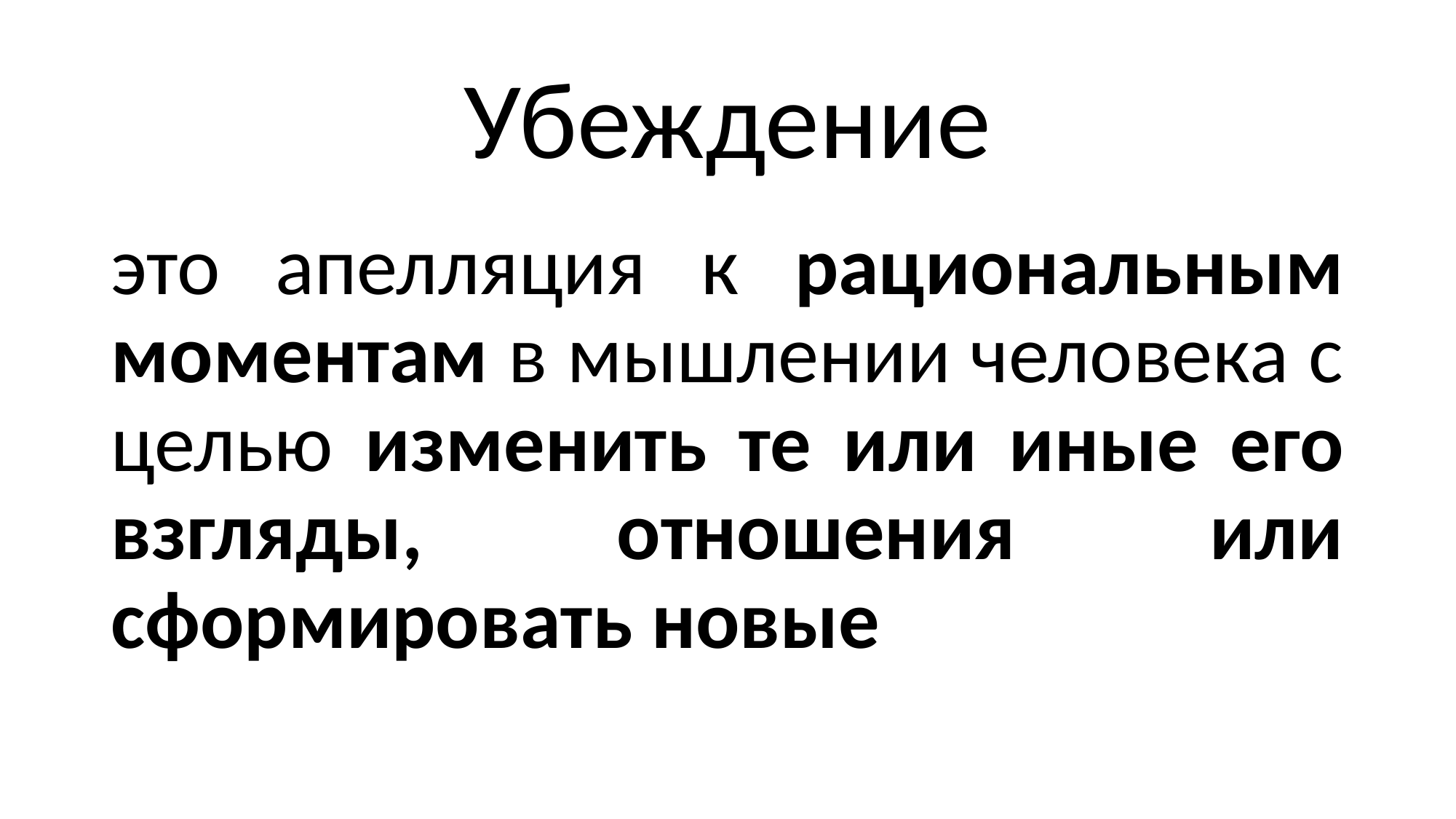

# Убеждение
это апелляция к рациональным моментам в мышлении человека с целью изменить те или иные его взгляды, отношения или сформировать новые